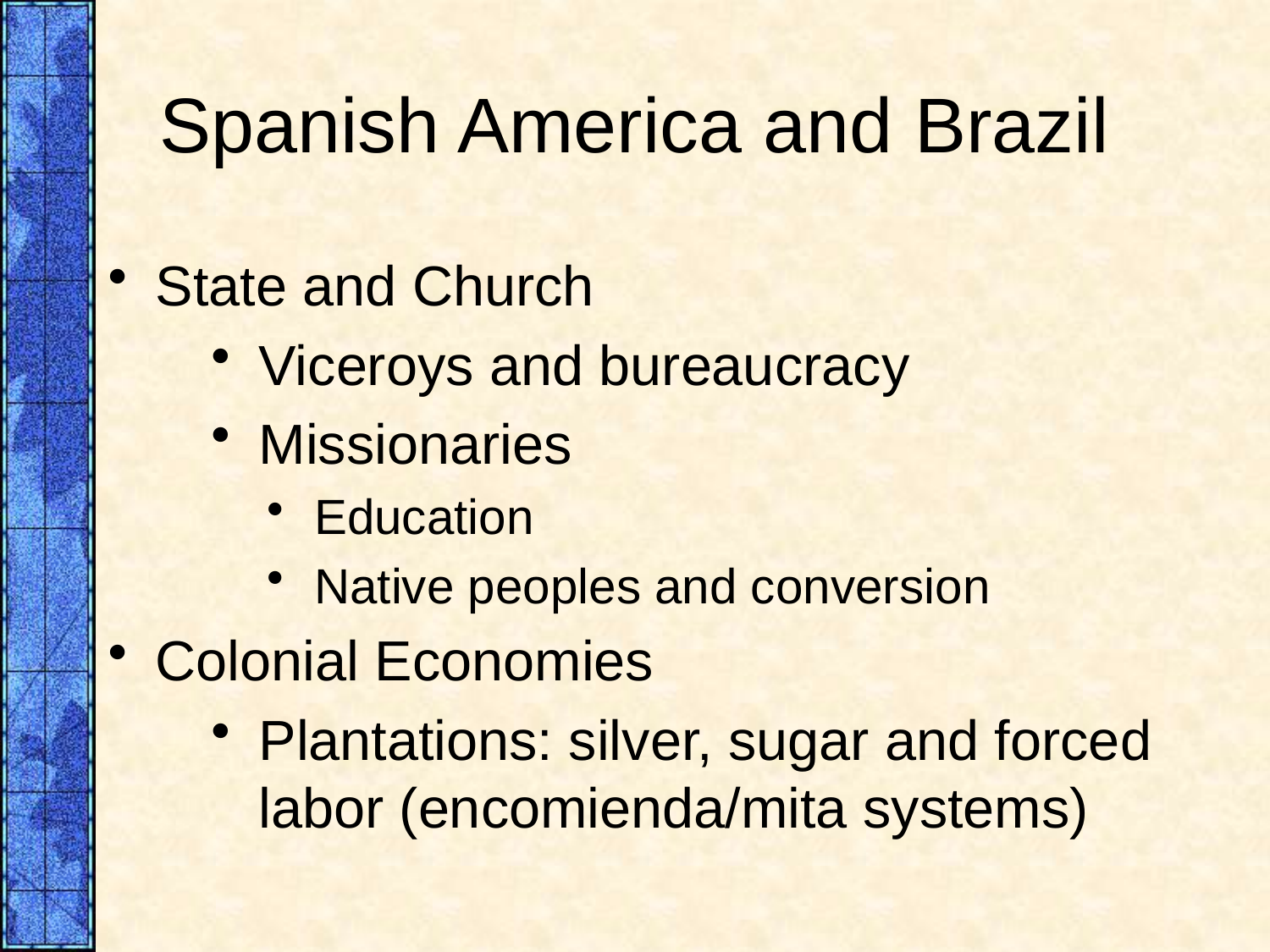

# Spanish America and Brazil
State and Church
Viceroys and bureaucracy
Missionaries
Education
Native peoples and conversion
Colonial Economies
Plantations: silver, sugar and forced labor (encomienda/mita systems)